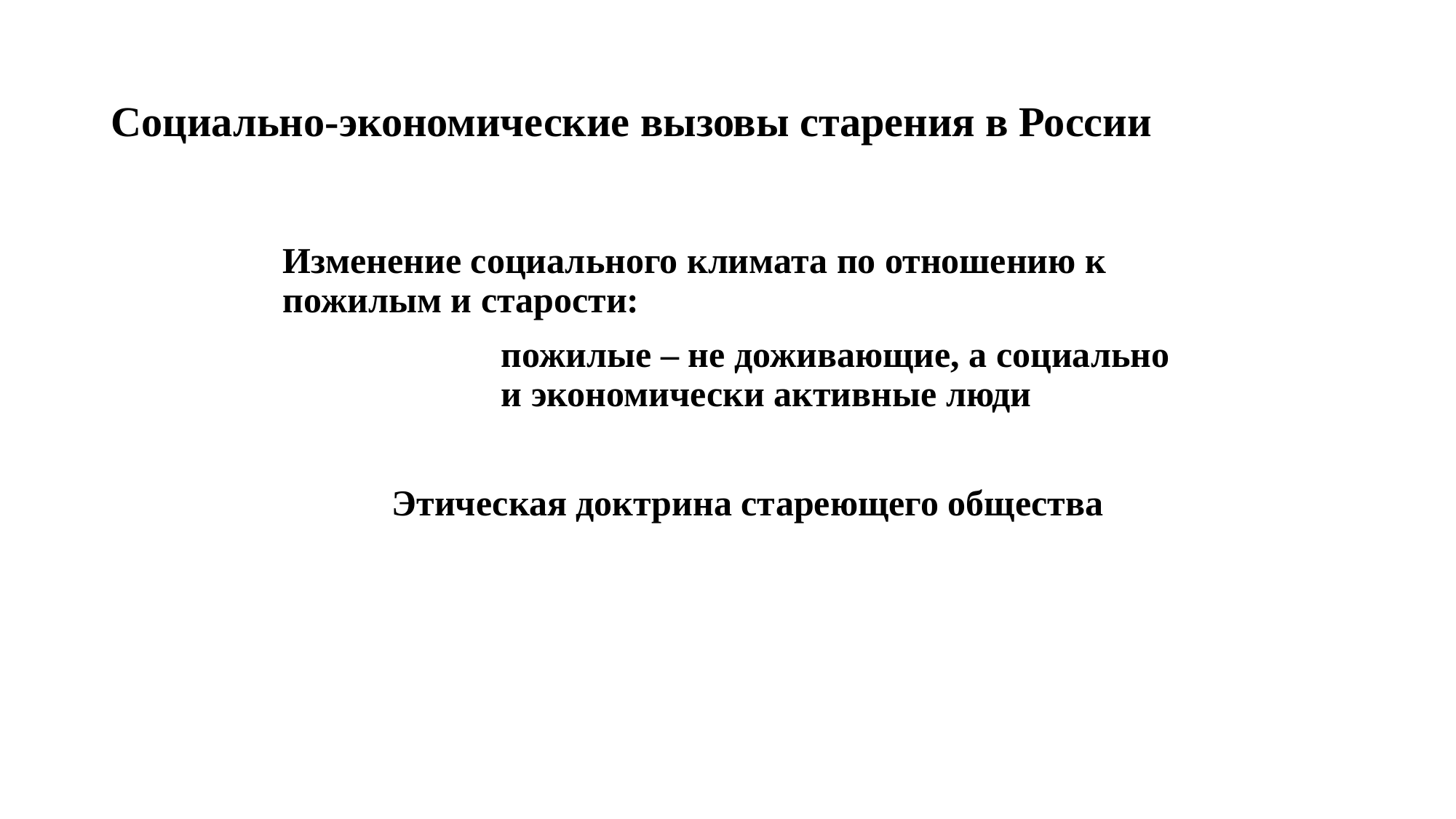

# Социально-экономические вызовы старения в России
Изменение социального климата по отношению к пожилым и старости:
		пожилые – не доживающие, а социально 		и экономически активные люди

	Этическая доктрина стареющего общества